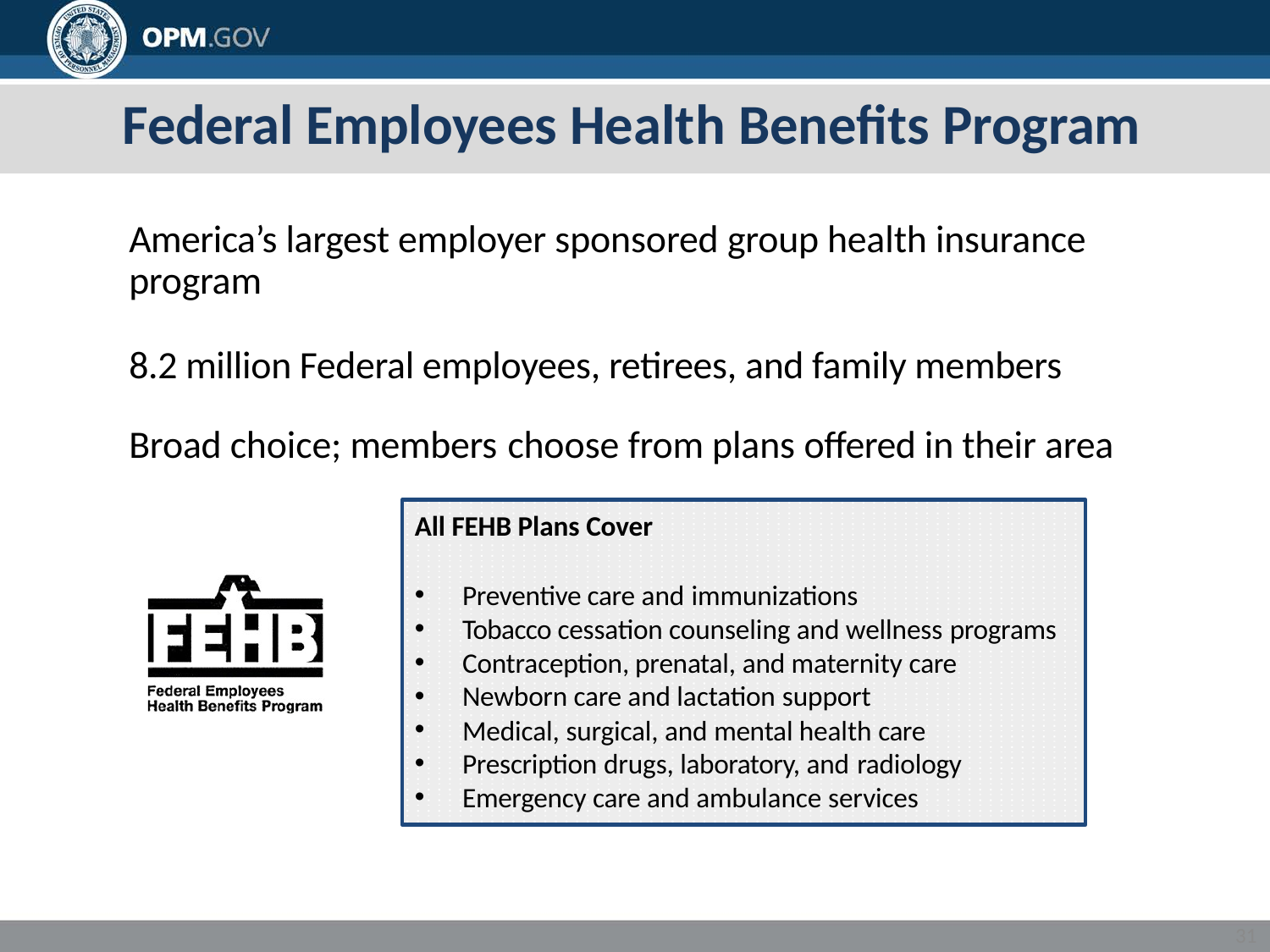

# Federal Employees Health Benefits Program

America’s largest employer sponsored group health insurance  program
8.2 million Federal employees, retirees, and family members
Broad choice; members choose from plans offered in their area

All FEHB Plans Cover

Preventive care and immunizations
Tobacco cessation counseling and wellness programs
Contraception, prenatal, and maternity care
Newborn care and lactation support
Medical, surgical, and mental health care
Prescription drugs, laboratory, and radiology
Emergency care and ambulance services

31